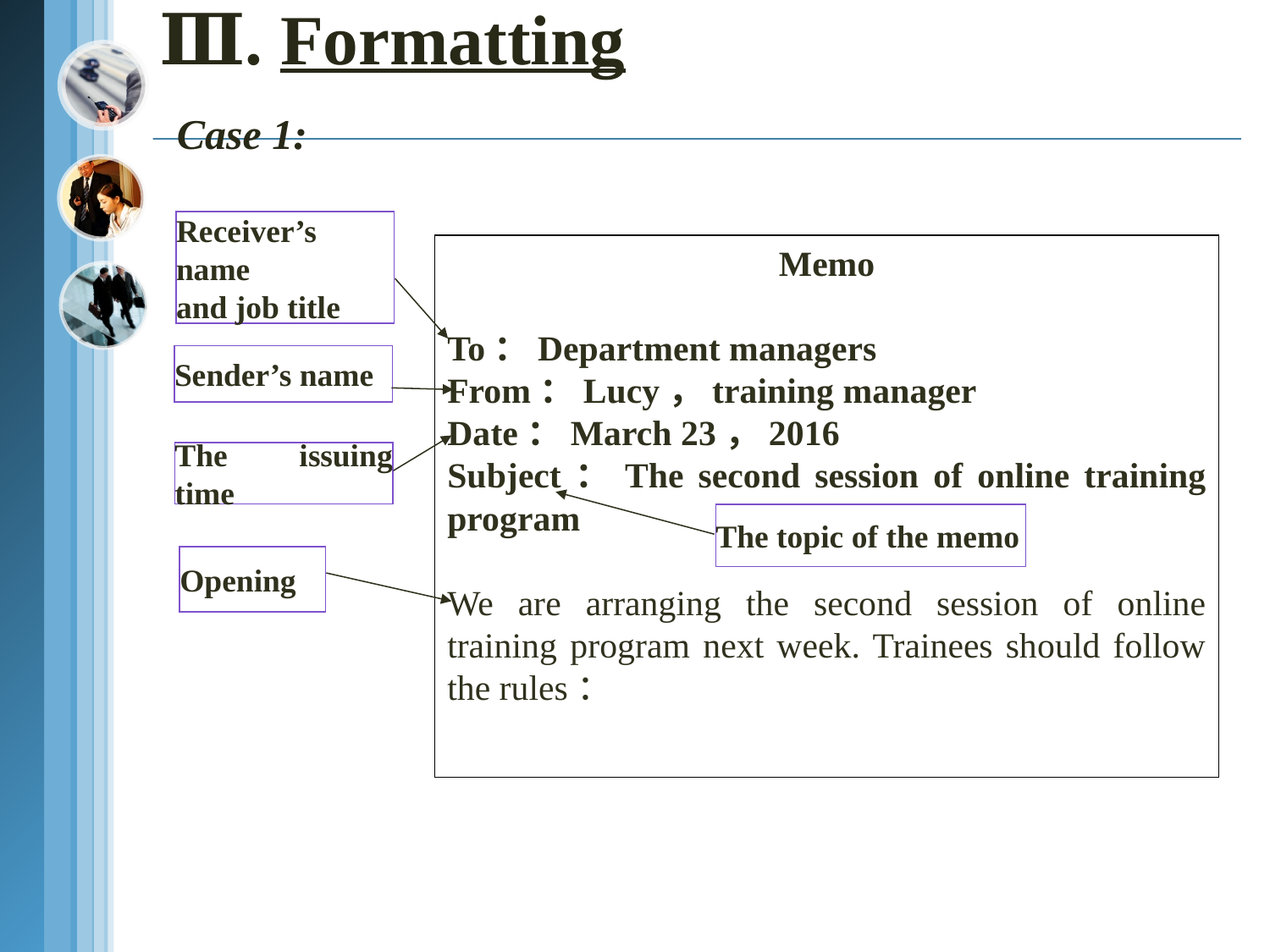

# Ⅲ. Formatting Case 1:
Memo

To：Department managers
From：Lucy，training manager
Date：March 23，2016
Subject：The second session of online training program

We are arranging the second session of online training program next week. Trainees should follow the rules：

Receiver’s name
and job title

Sender’s name

The issuing time

The topic of the memo
Opening